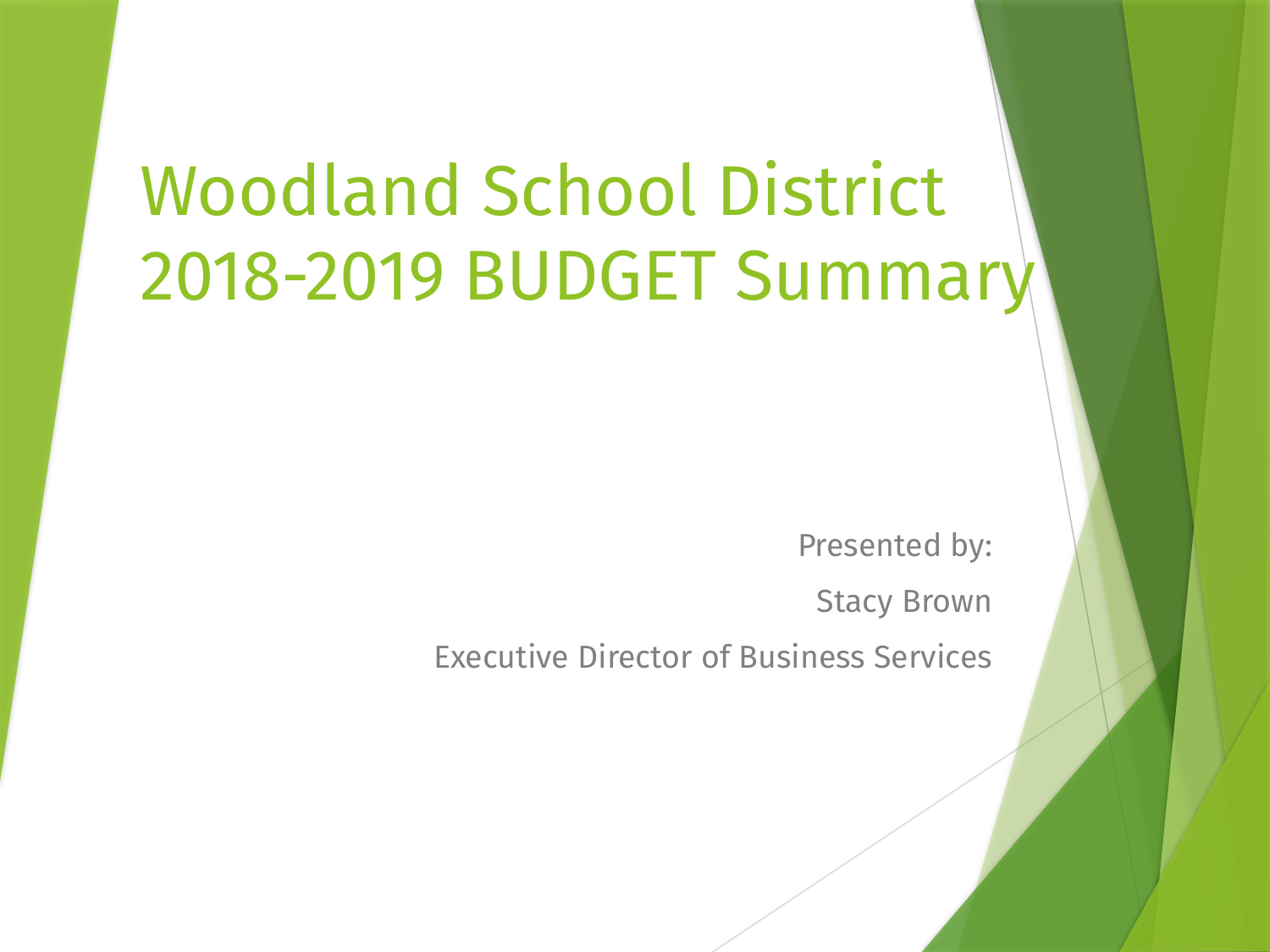

# Woodland School District 2018-2019 BUDGET Summary
Presented by:
Stacy Brown
Executive Director of Business Services